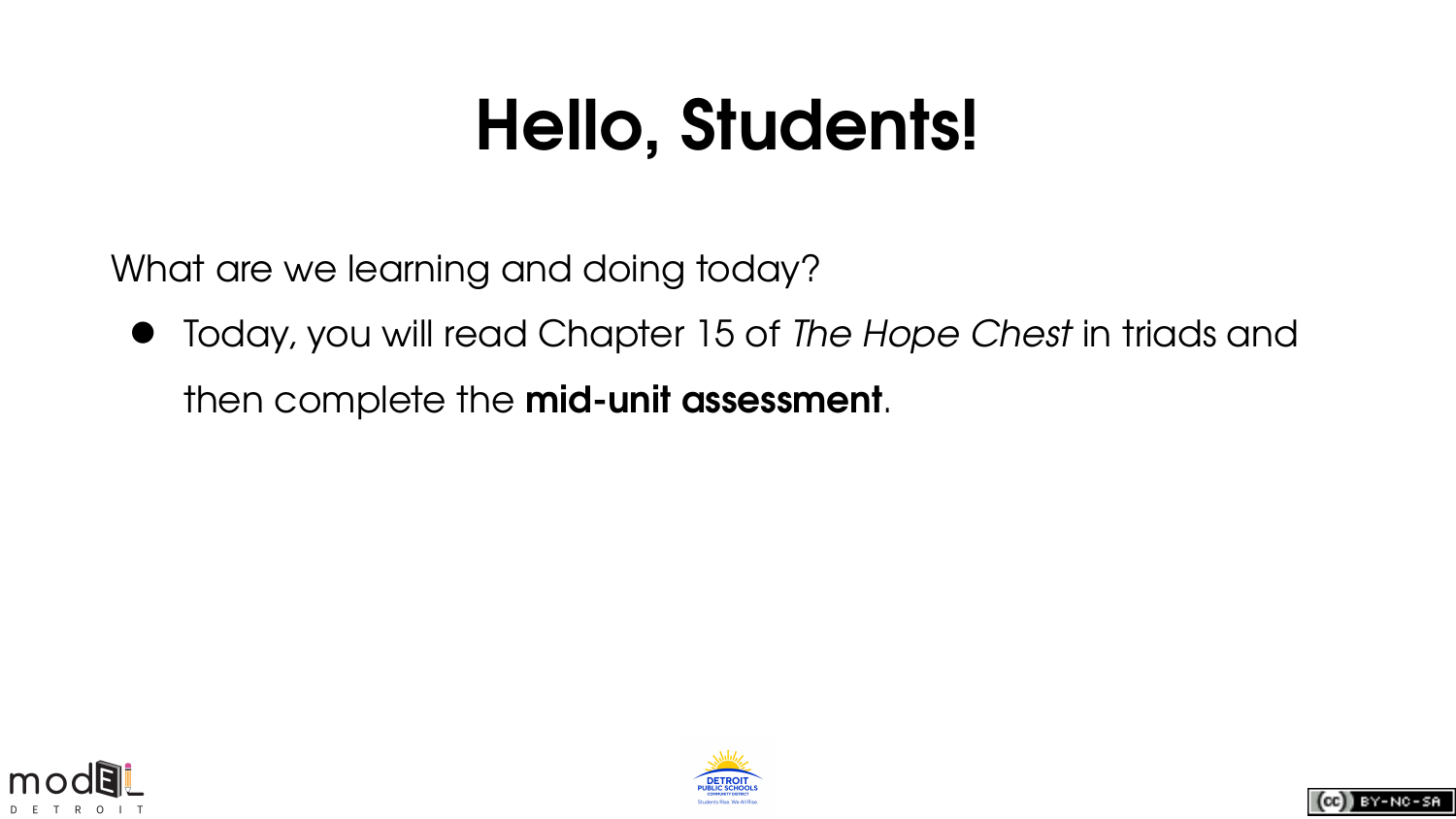

# Hello, Students!
What are we learning and doing today?
Today, you will read Chapter 15 of The Hope Chest in triads and then complete the mid-unit assessment.